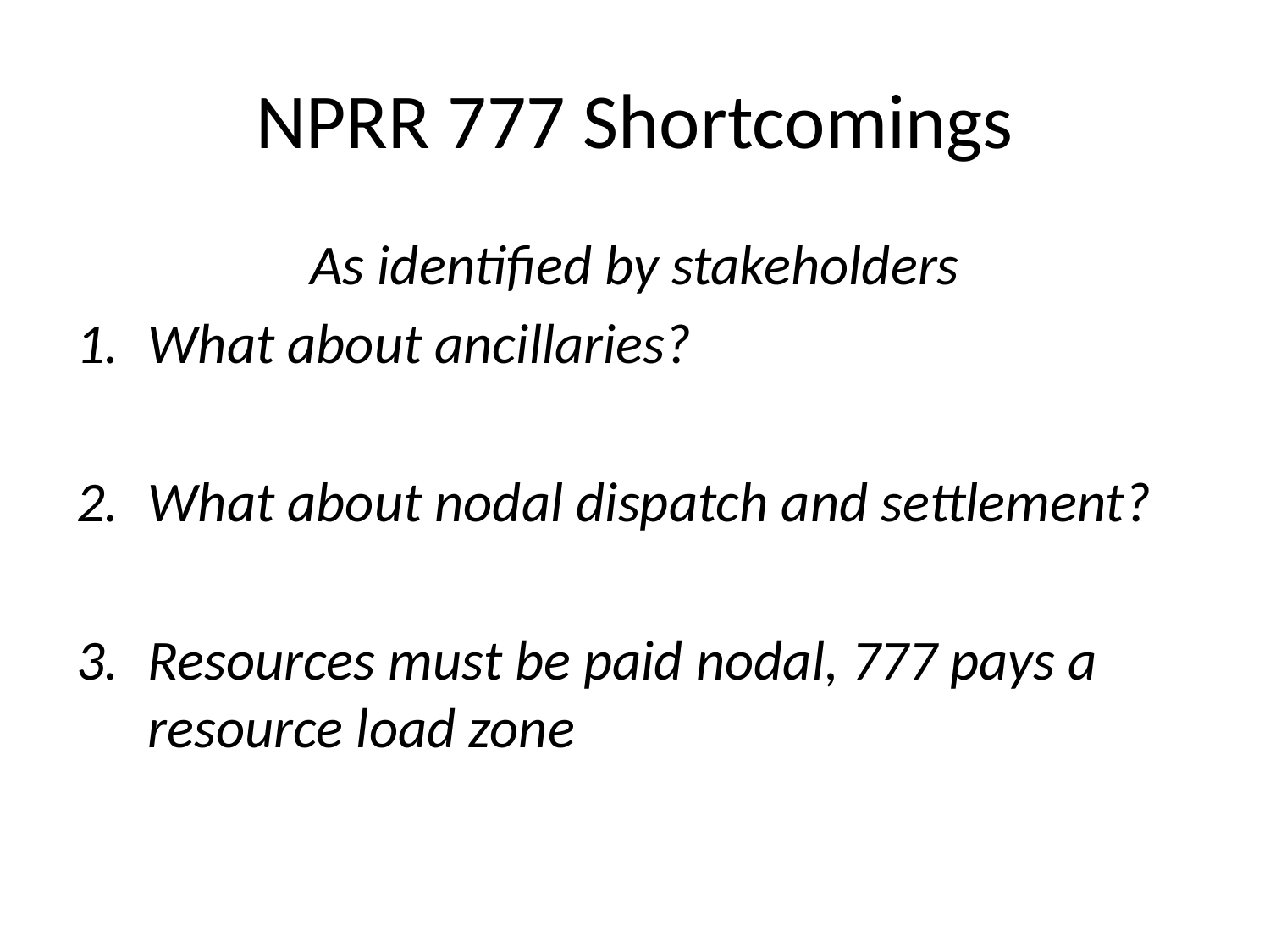

# NPRR 777 Shortcomings
As identified by stakeholders
What about ancillaries?

What about nodal dispatch and settlement?

Resources must be paid nodal, 777 pays a resource load zone